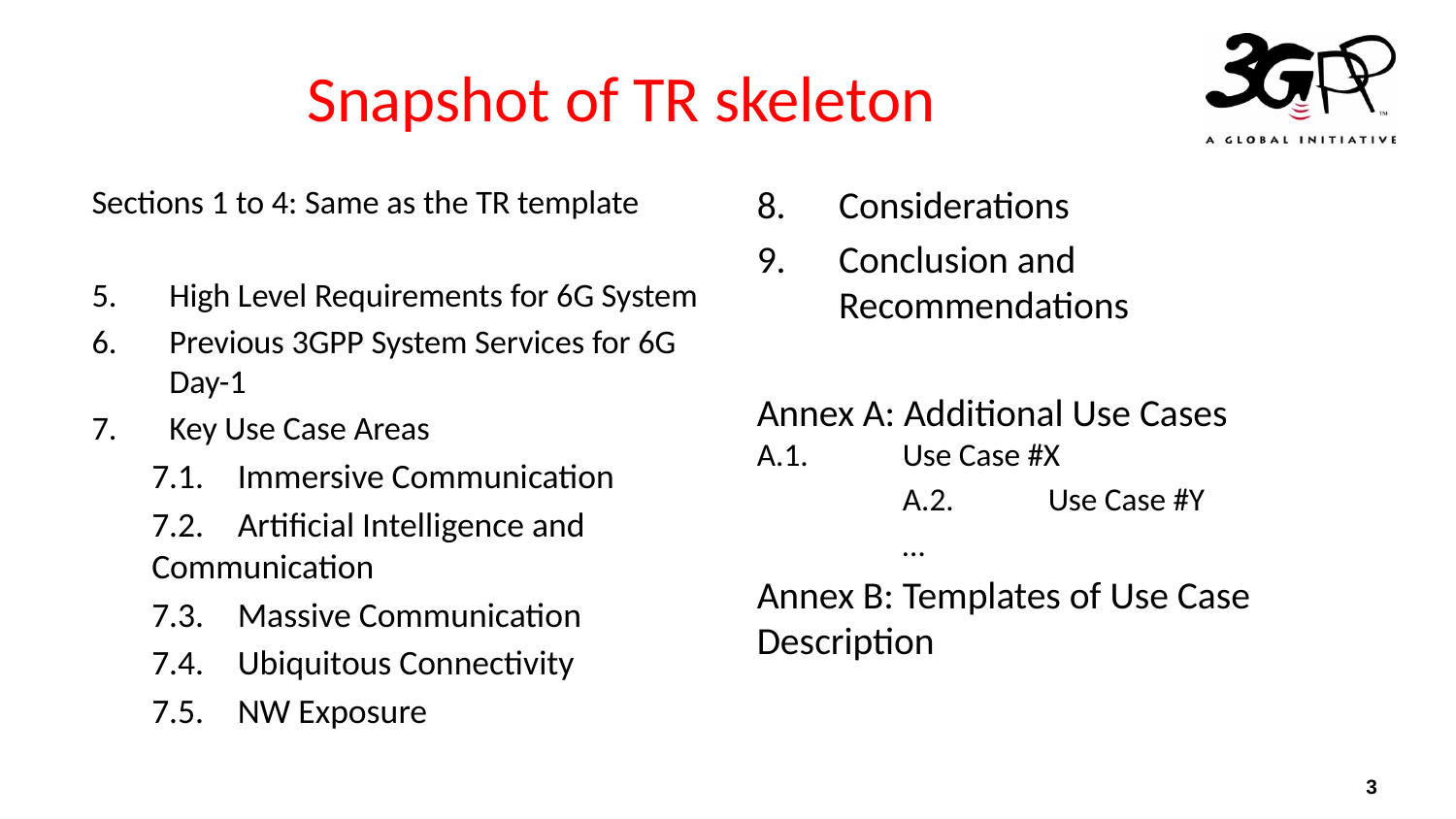

# Snapshot of TR skeleton
Sections 1 to 4: Same as the TR template

High Level Requirements for 6G System
Previous 3GPP System Services for 6G Day-1
Key Use Case Areas
7.1.	Immersive Communication
7.2.	Artificial Intelligence and Communication
7.3.	Massive Communication
7.4.	Ubiquitous Connectivity
7.5.	NW Exposure
Considerations
Conclusion and Recommendations

Annex A: Additional Use Cases	A.1.	Use Case #X
	A.2.	Use Case #Y
	…
Annex B: Templates of Use Case Description